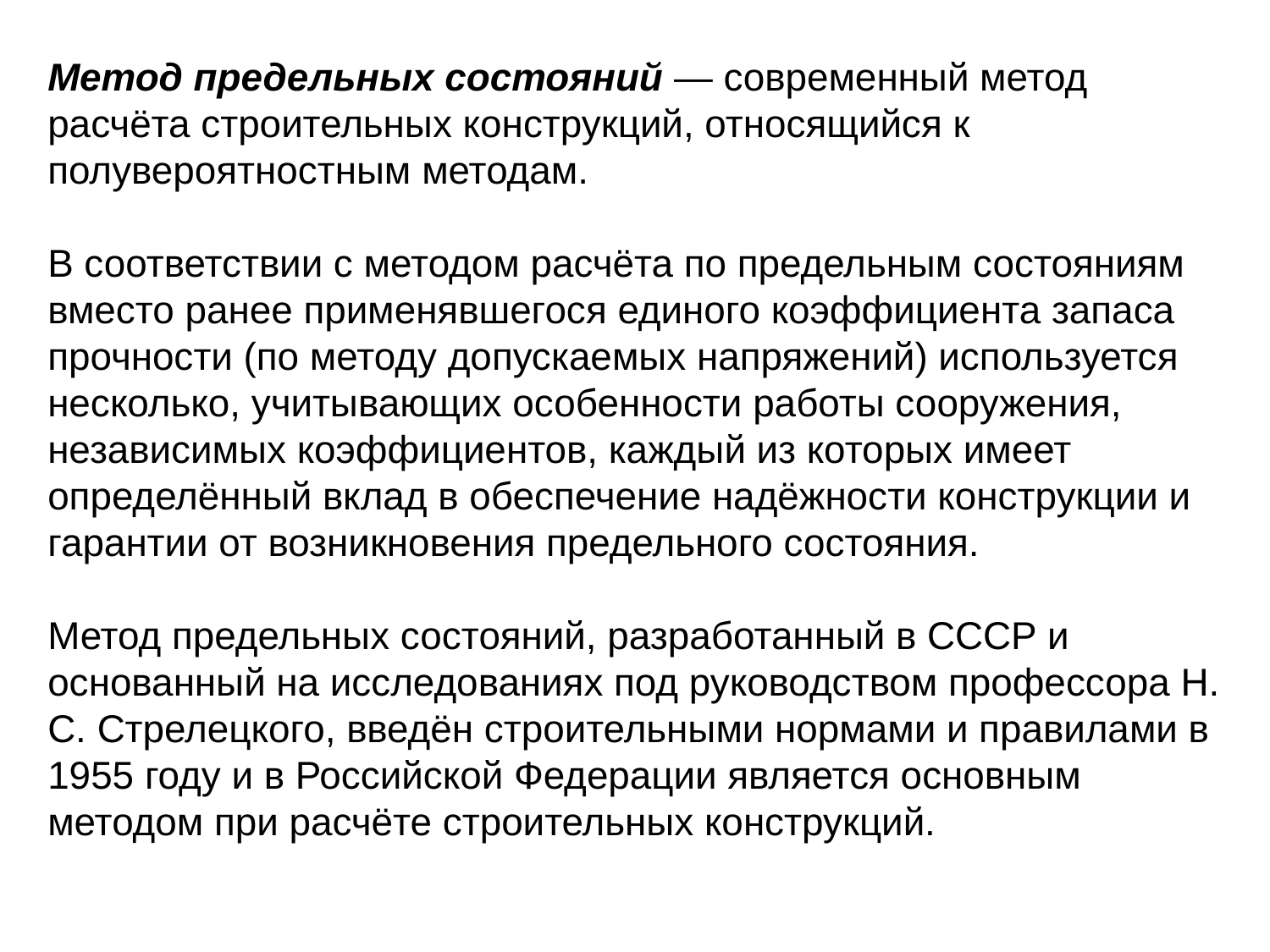

Метод предельных состояний — современный метод расчёта строительных конструкций, относящийся к полувероятностным методам.

В соответствии с методом расчёта по предельным состояниям вместо ранее применявшегося единого коэффициента запаса прочности (по методу допускаемых напряжений) используется несколько, учитывающих особенности работы сооружения, независимых коэффициентов, каждый из которых имеет определённый вклад в обеспечение надёжности конструкции и гарантии от возникновения предельного состояния.

Метод предельных состояний, разработанный в СССР и основанный на исследованиях под руководством профессора Н. С. Стрелецкого, введён строительными нормами и правилами в 1955 году и в Российской Федерации является основным методом при расчёте строительных конструкций.